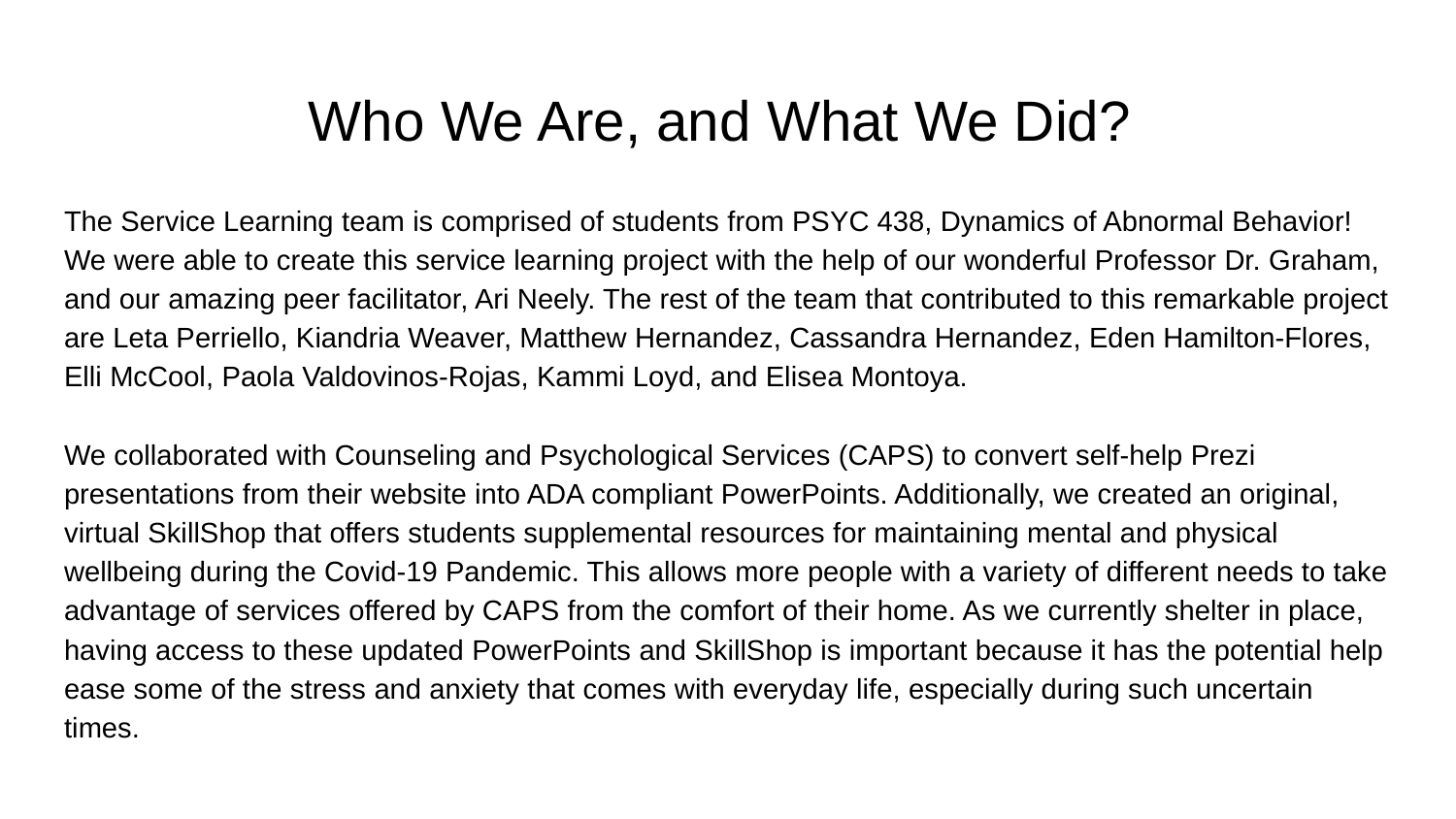

# Who We Are, and What We Did?
The Service Learning team is comprised of students from PSYC 438, Dynamics of Abnormal Behavior! We were able to create this service learning project with the help of our wonderful Professor Dr. Graham, and our amazing peer facilitator, Ari Neely. The rest of the team that contributed to this remarkable project are Leta Perriello, Kiandria Weaver, Matthew Hernandez, Cassandra Hernandez, Eden Hamilton-Flores, Elli McCool, Paola Valdovinos-Rojas, Kammi Loyd, and Elisea Montoya.

We collaborated with Counseling and Psychological Services (CAPS) to convert self-help Prezi presentations from their website into ADA compliant PowerPoints. Additionally, we created an original, virtual SkillShop that offers students supplemental resources for maintaining mental and physical wellbeing during the Covid-19 Pandemic. This allows more people with a variety of different needs to take advantage of services offered by CAPS from the comfort of their home. As we currently shelter in place, having access to these updated PowerPoints and SkillShop is important because it has the potential help ease some of the stress and anxiety that comes with everyday life, especially during such uncertain times.